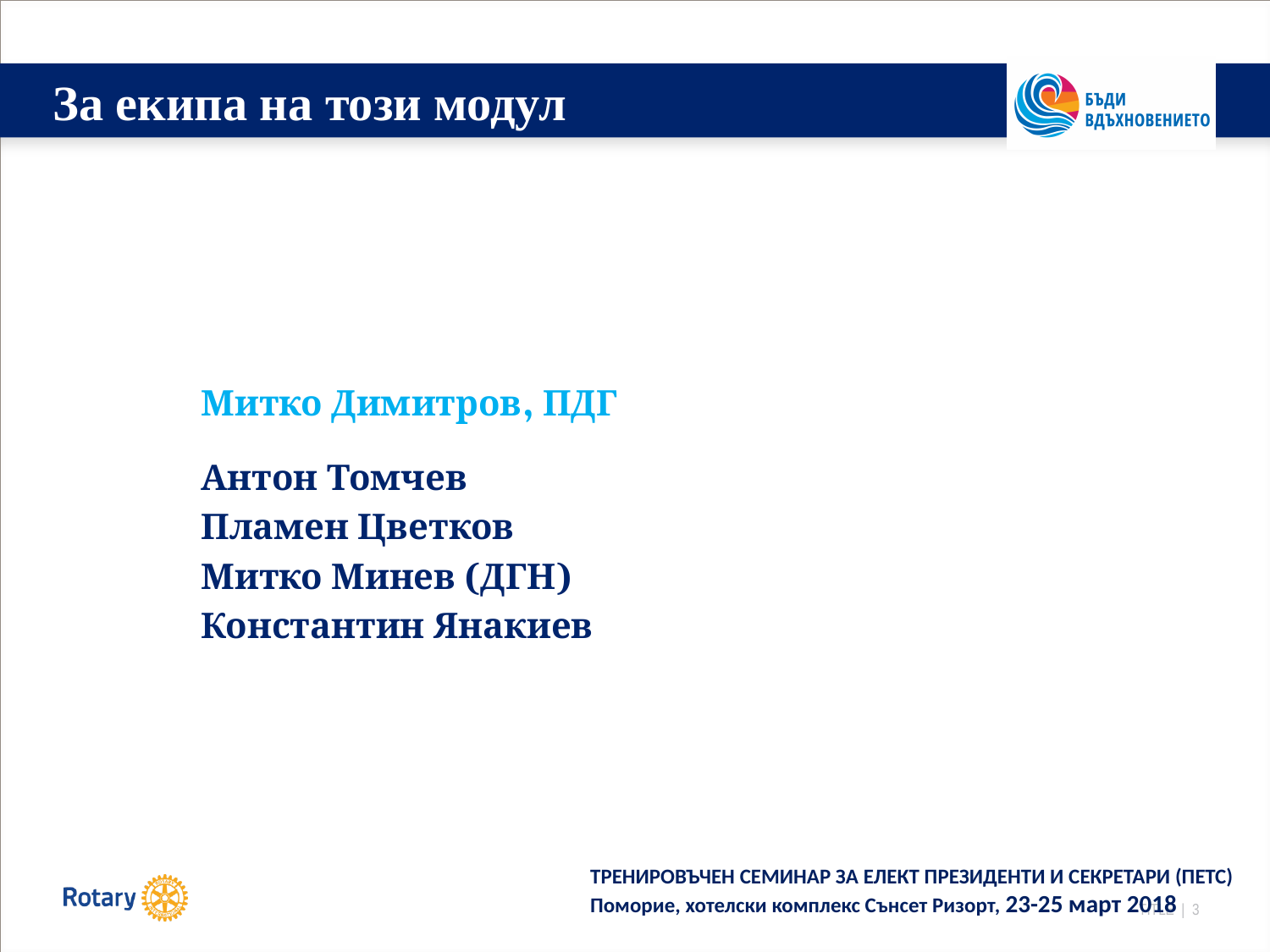

# За екипа на този модул

Митко Димитров, ПДГ
Антон Томчев
Пламен Цветков
Митко Минев (ДГН)
Константин Янакиев